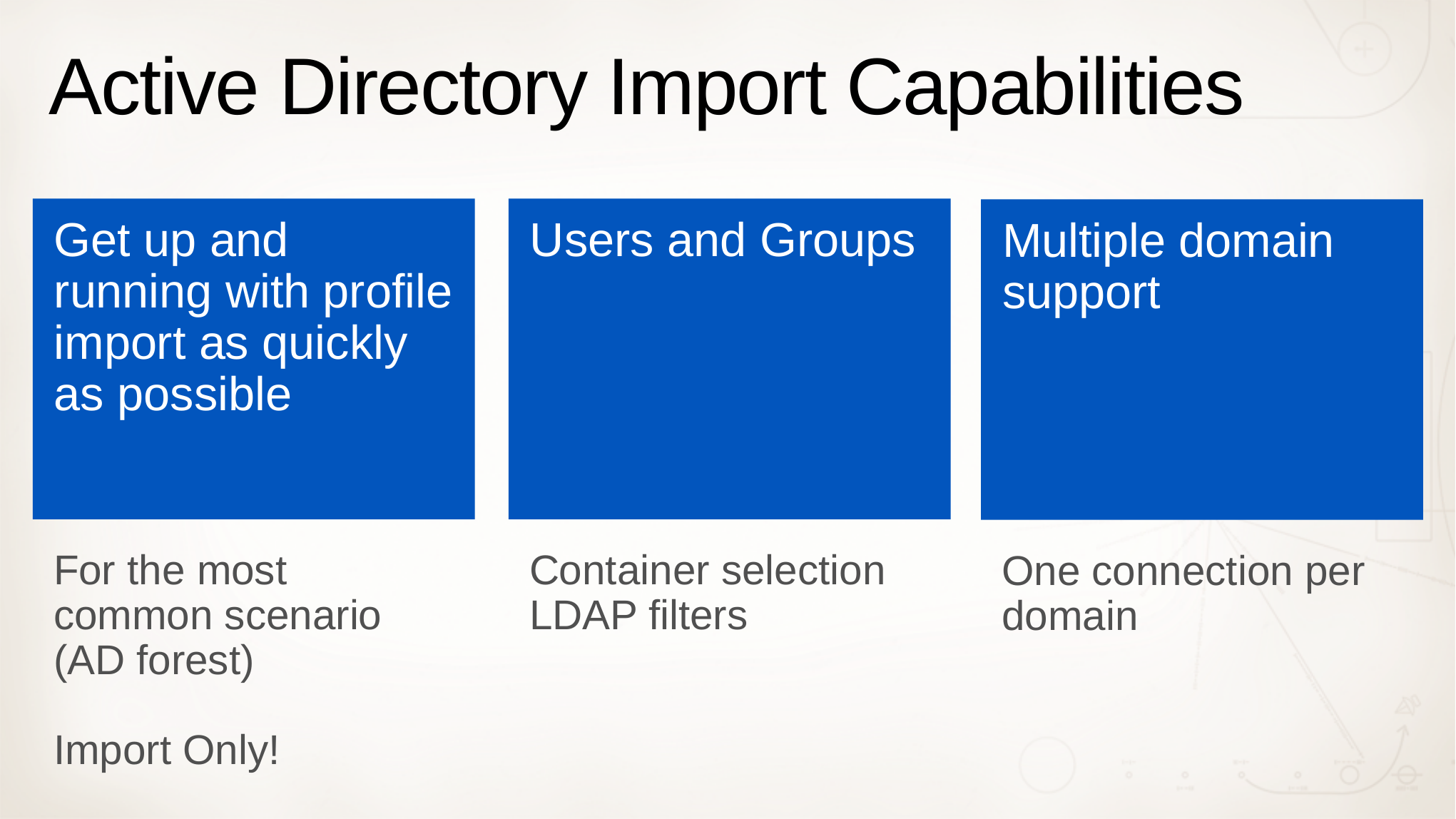

# Active Directory Import Capabilities
Get up and running with profile import as quickly as possible
Users and Groups
Multiple domain support
For the most common scenario (AD forest)

Import Only!
Container selection
LDAP filters

One connection per domain